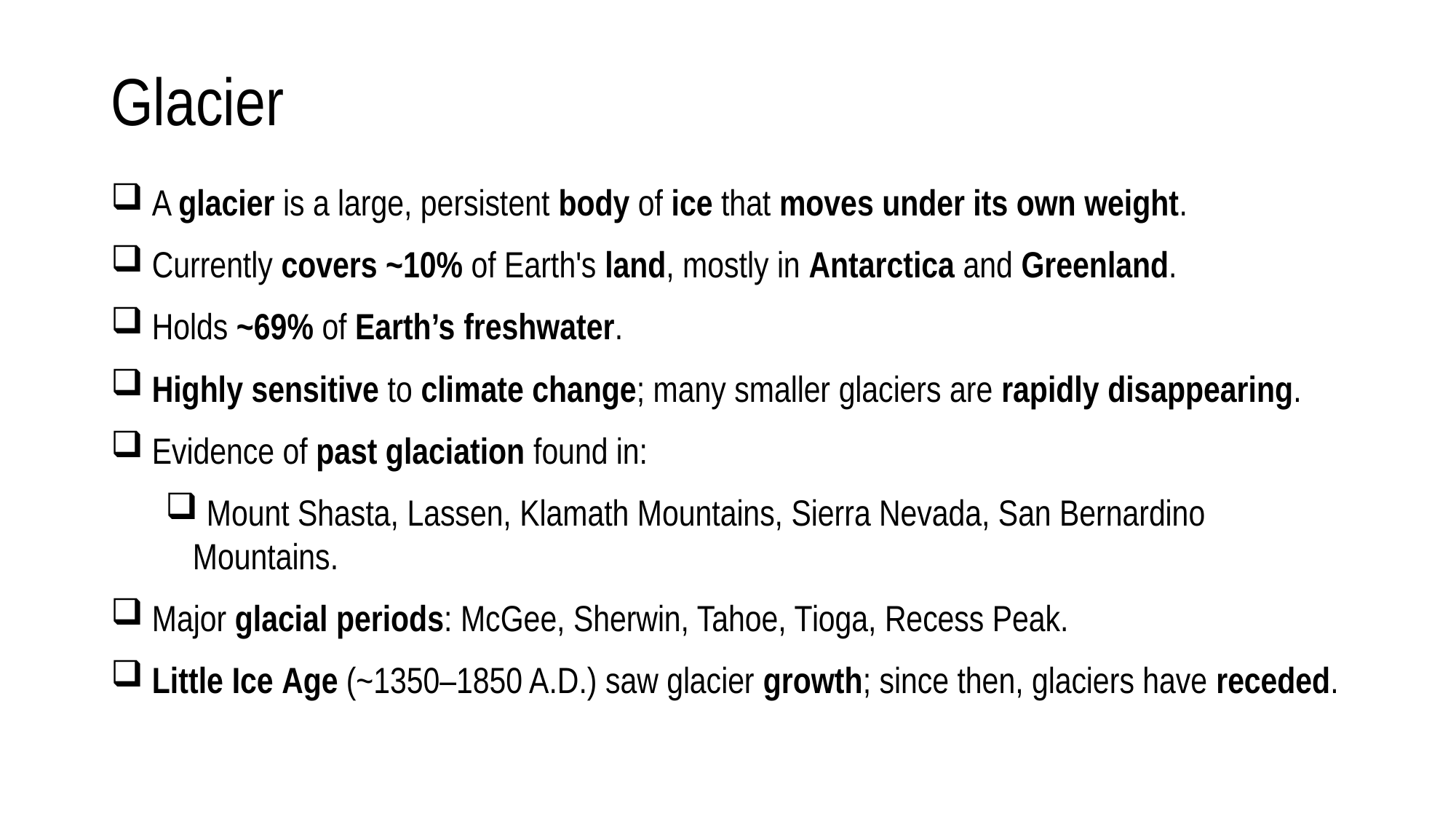

# Glacier
 A glacier is a large, persistent body of ice that moves under its own weight.
 Currently covers ~10% of Earth's land, mostly in Antarctica and Greenland.
 Holds ~69% of Earth’s freshwater.
 Highly sensitive to climate change; many smaller glaciers are rapidly disappearing.
 Evidence of past glaciation found in:
 Mount Shasta, Lassen, Klamath Mountains, Sierra Nevada, San Bernardino Mountains.
 Major glacial periods: McGee, Sherwin, Tahoe, Tioga, Recess Peak.
 Little Ice Age (~1350–1850 A.D.) saw glacier growth; since then, glaciers have receded.